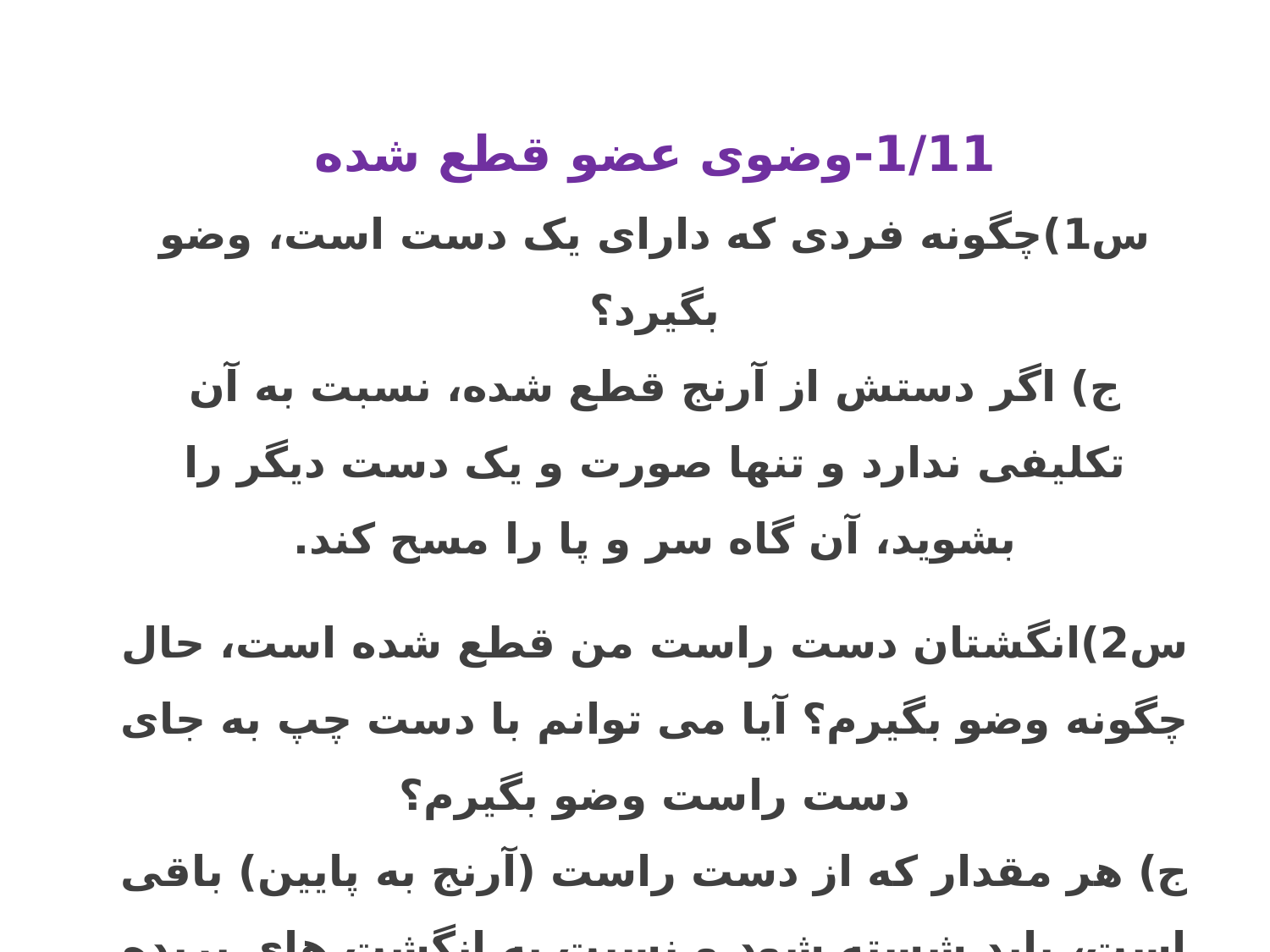

1/11-وضوی عضو قطع شده
س1)چگونه فردی که دارای یک دست است، وضو بگیرد؟
ج) اگر دستش از آرنج قطع شده، نسبت به آن تکلیفی ندارد و تنها صورت و یک دست دیگر را بشوید، آن گاه سر و پا را مسح کند.

س2)انگشتان دست راست من قطع شده است، حال چگونه وضو بگیرم؟ آیا می توانم با دست چپ به جای دست راست وضو بگیرم؟
ج) هر مقدار که از دست راست (آرنج به پایین) باقی است، باید شسته شود و نسبت به انگشت های بریده شده، تکلیفی ندارید

س3)آیا دست مصنوعی را در وضو باید شست و پای مصنوعی را مسح کرد؟
ج) لازم نیست.